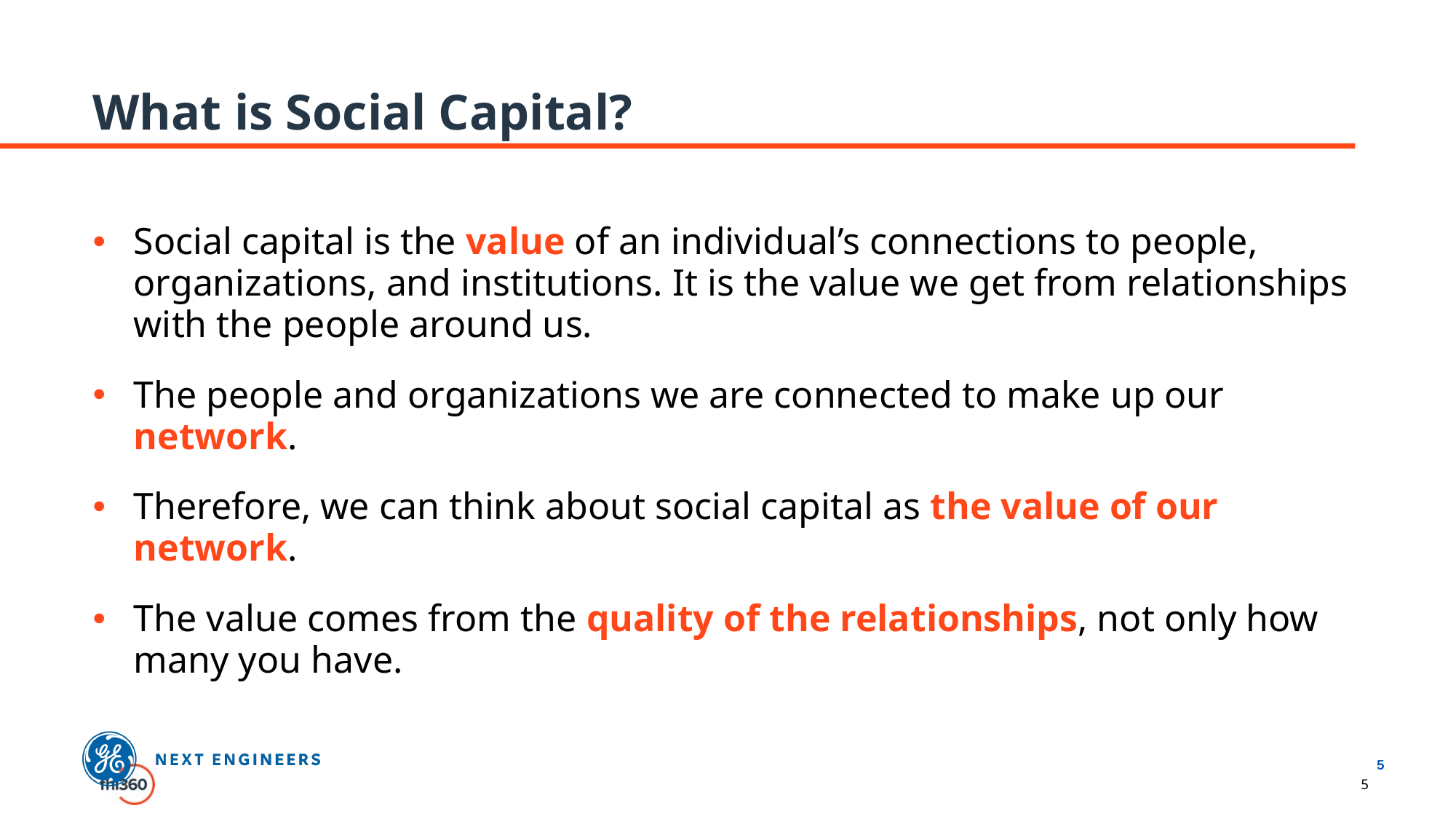

# What is Social Capital?
Social capital is the value of an individual’s connections to people, organizations, and institutions. It is the value we get from relationships with the people around us.
The people and organizations we are connected to make up our network.
Therefore, we can think about social capital as the value of our network.
The value comes from the quality of the relationships, not only how many you have.

5